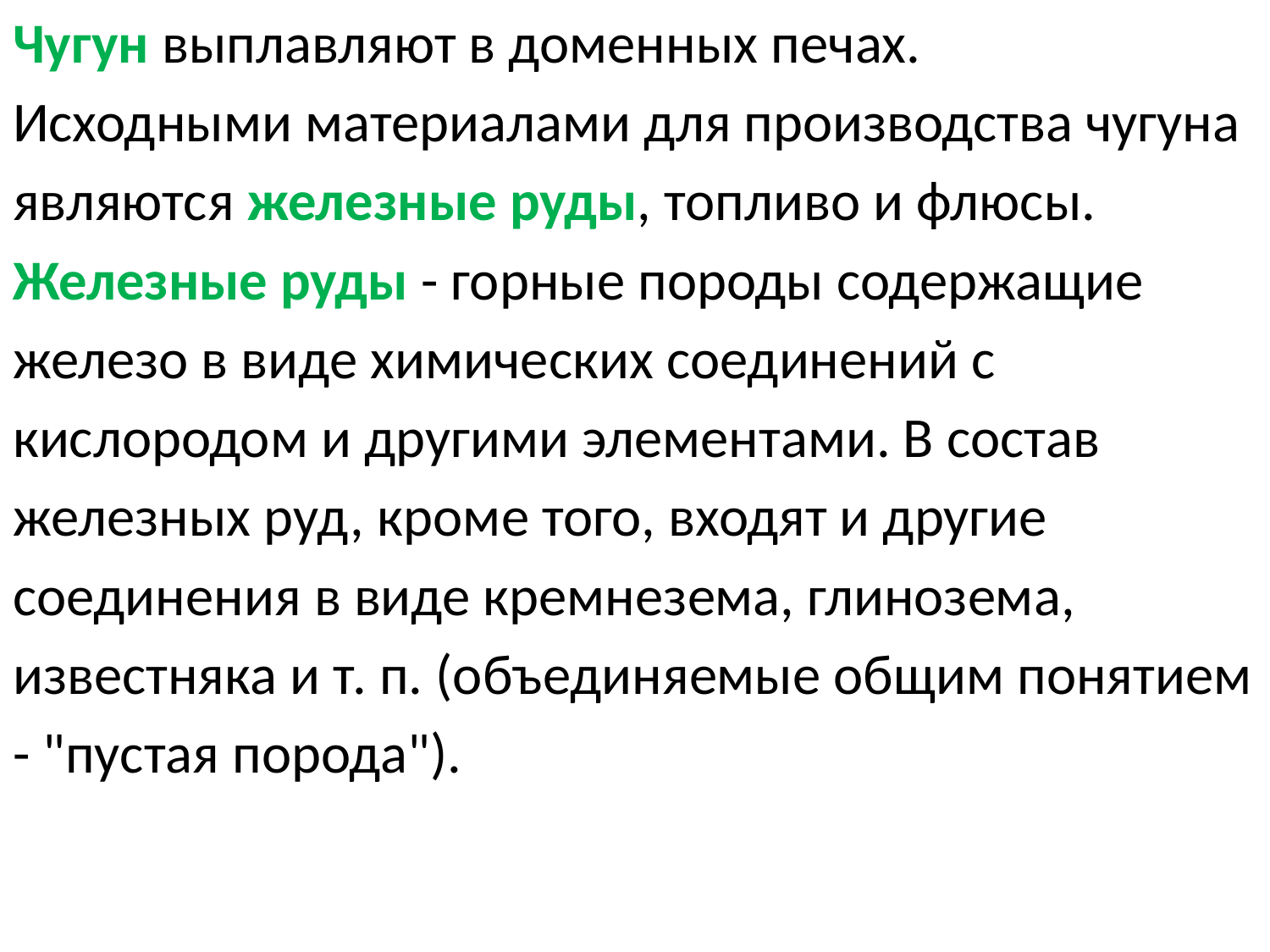

Чугун выплавляют в доменных печах.
Исходными материалами для производства чугуна
являются железные руды, топливо и флюсы.
Железные руды - горные породы содержащие
железо в виде химических соединений с
кислородом и другими элементами. В состав
железных руд, кроме того, входят и другие
соединения в виде кремнезема, глинозема,
известняка и т. п. (объединяемые общим понятием
- "пустая порода").